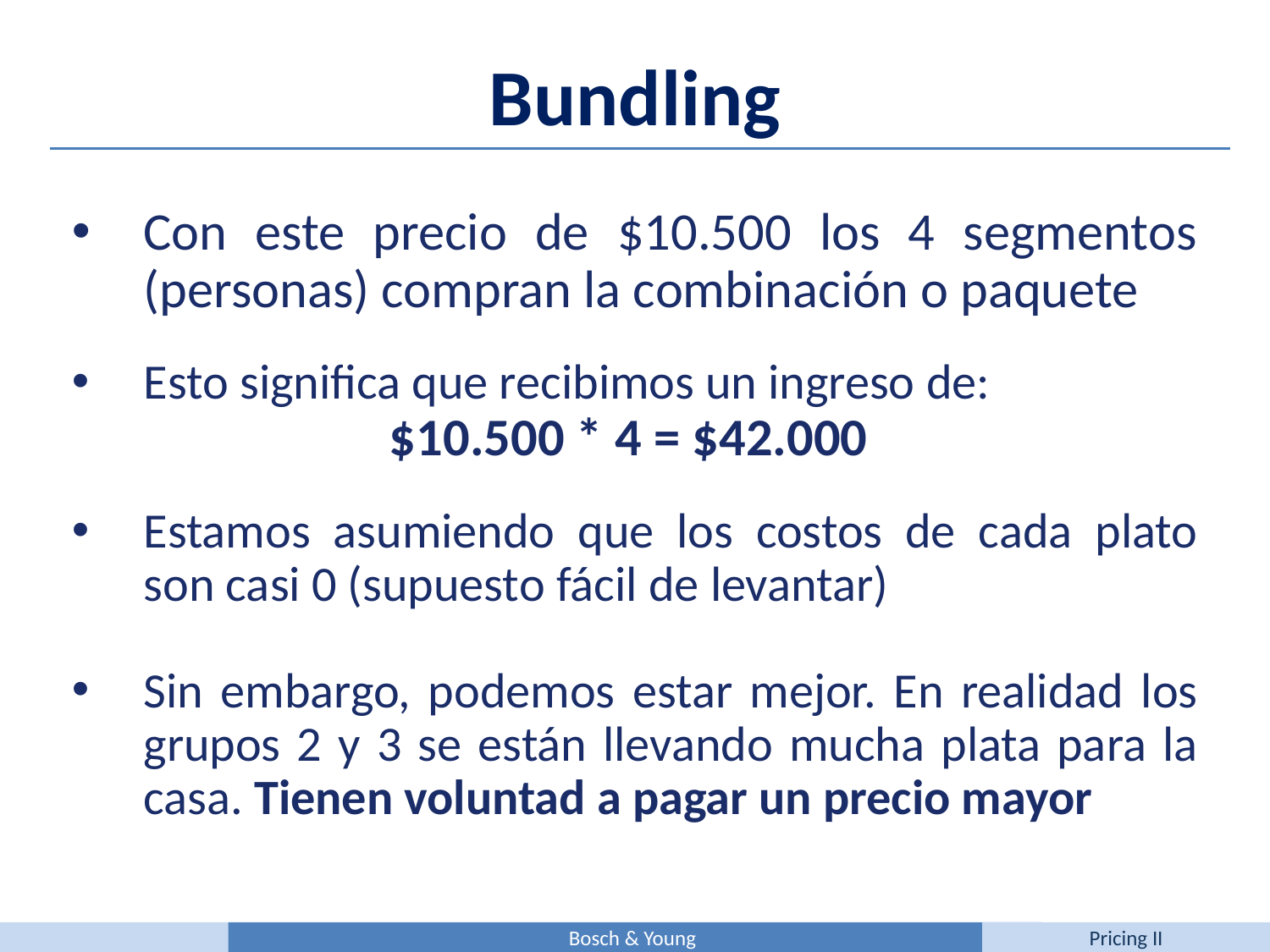

Bundling
Con este precio de $10.500 los 4 segmentos (personas) compran la combinación o paquete

Esto significa que recibimos un ingreso de:
$10.500 * 4 = $42.000

Estamos asumiendo que los costos de cada plato son casi 0 (supuesto fácil de levantar)

Sin embargo, podemos estar mejor. En realidad los grupos 2 y 3 se están llevando mucha plata para la casa. Tienen voluntad a pagar un precio mayor

Bosch & Young
Pricing II